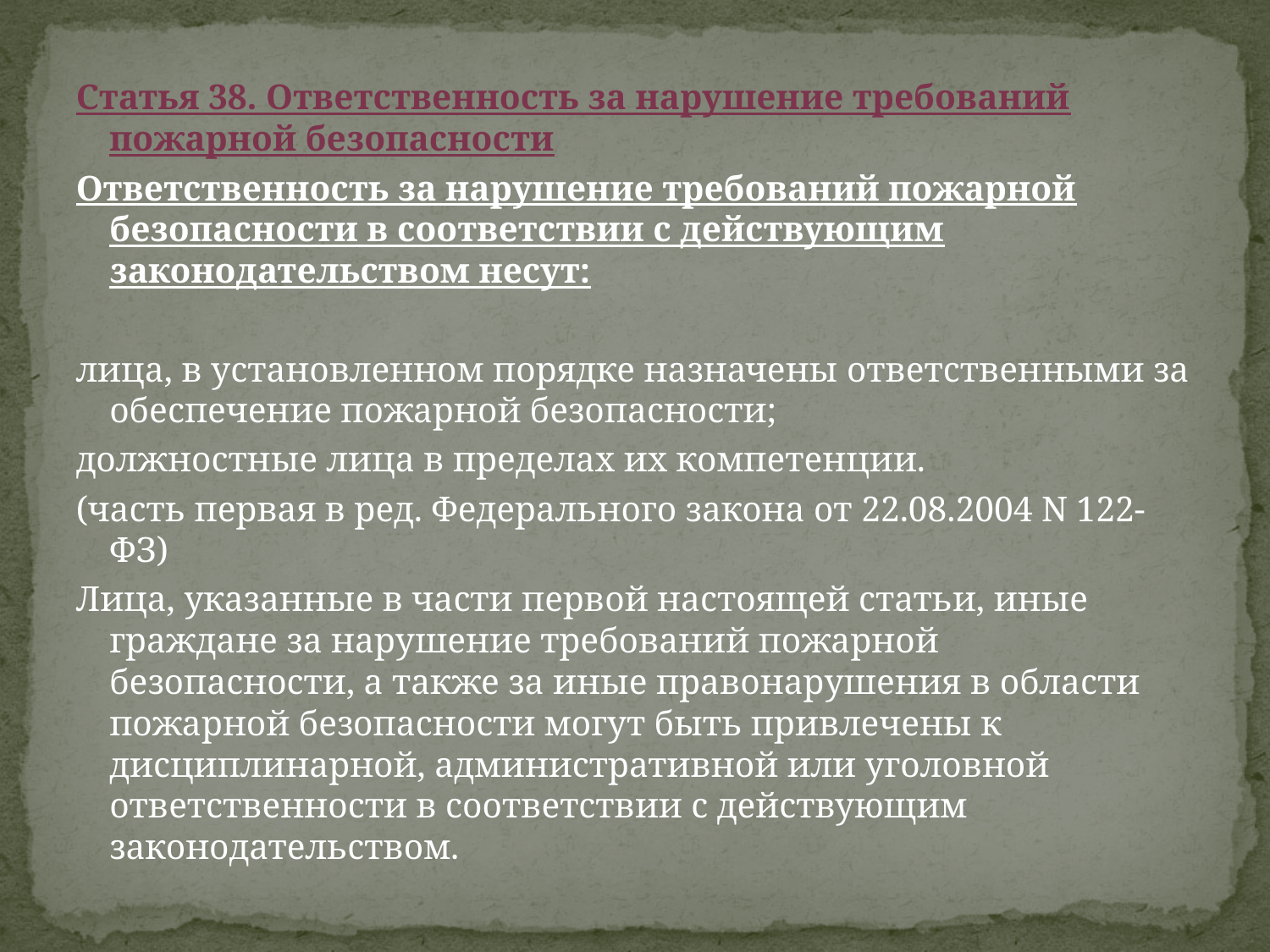

Статья 38. Ответственность за нарушение требований пожарной безопасности
Ответственность за нарушение требований пожарной безопасности в соответствии с действующим законодательством несут:

лица, в установленном порядке назначены ответственными за обеспечение пожарной безопасности;
должностные лица в пределах их компетенции.
(часть первая в ред. Федерального закона от 22.08.2004 N 122-ФЗ)
Лица, указанные в части первой настоящей статьи, иные граждане за нарушение требований пожарной безопасности, а также за иные правонарушения в области пожарной безопасности могут быть привлечены к дисциплинарной, административной или уголовной ответственности в соответствии с действующим законодательством.